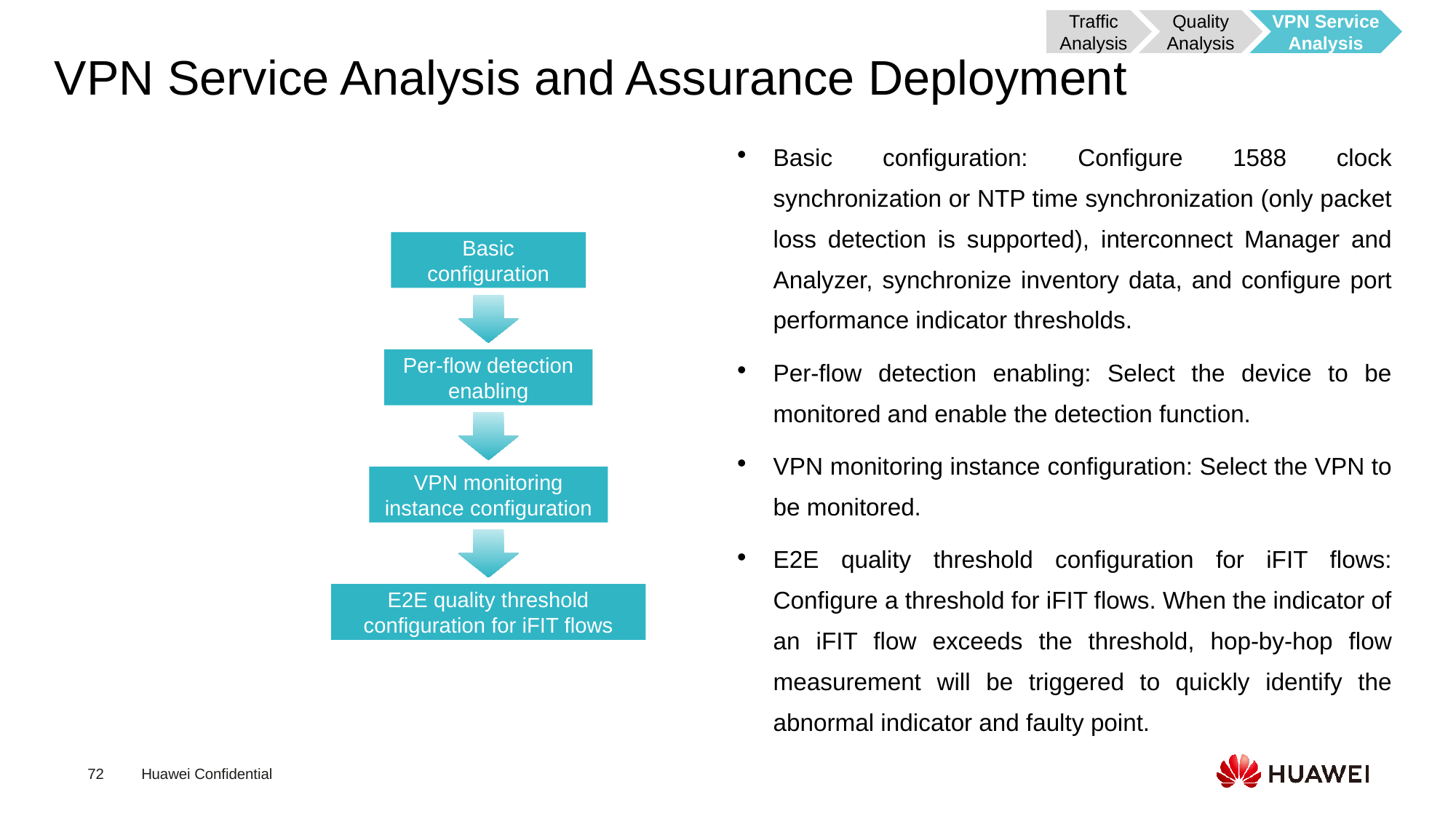

Traffic Analysis
Quality Analysis
VPN Service Analysis
# VPN Service Analysis and Assurance Deployment
Basic configuration: Configure 1588 clock synchronization or NTP time synchronization (only packet loss detection is supported), interconnect Manager and Analyzer, synchronize inventory data, and configure port performance indicator thresholds.
Per-flow detection enabling: Select the device to be monitored and enable the detection function.
VPN monitoring instance configuration: Select the VPN to be monitored.
E2E quality threshold configuration for iFIT flows: Configure a threshold for iFIT flows. When the indicator of an iFIT flow exceeds the threshold, hop-by-hop flow measurement will be triggered to quickly identify the abnormal indicator and faulty point.

Basic configuration

Per-flow detection enabling

VPN monitoring instance configuration

E2E quality threshold configuration for iFIT flows